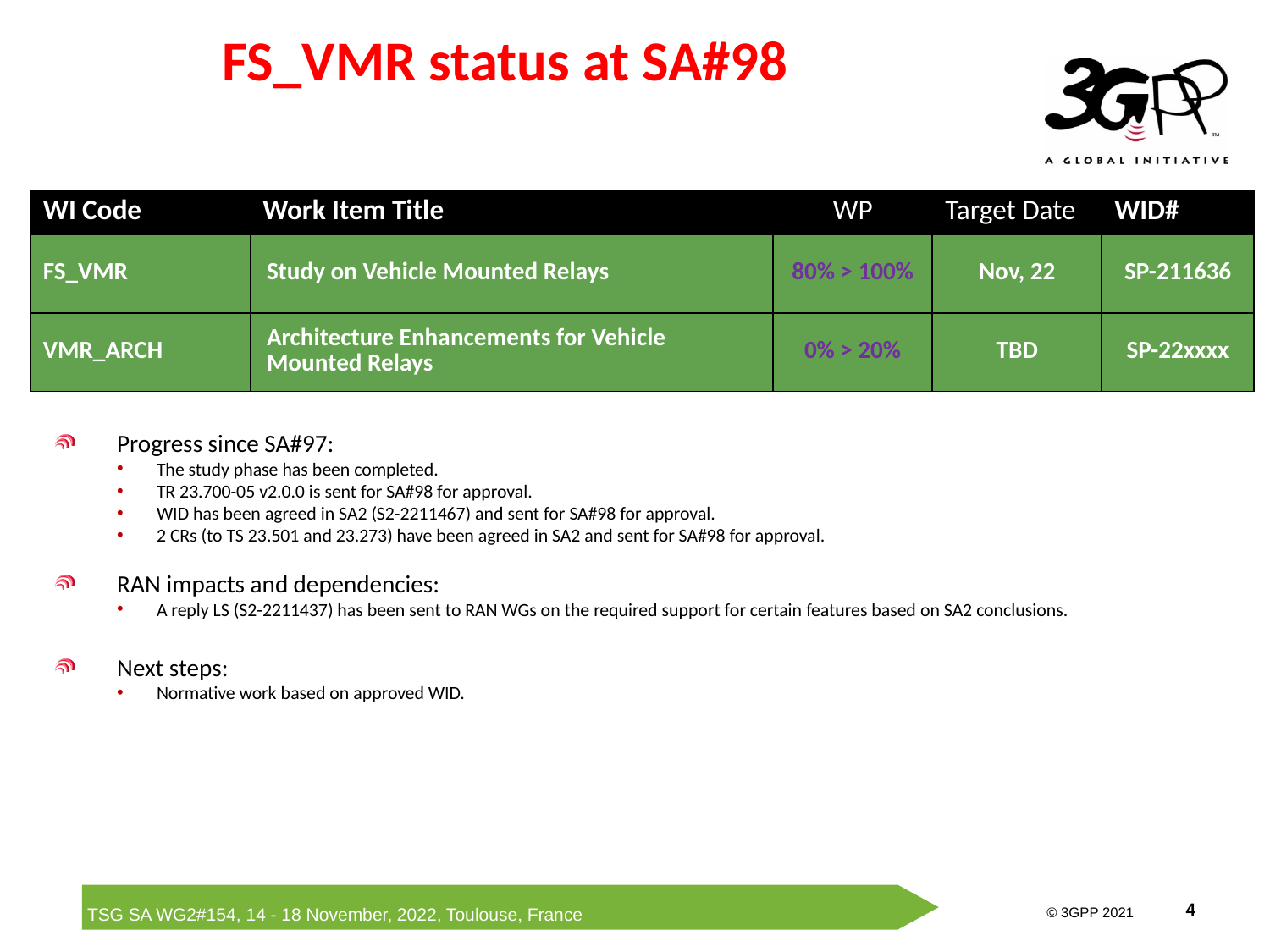

# FS_VMR status at SA#98
| WI Code | Work Item Title | WP | Target Date | WID# |
| --- | --- | --- | --- | --- |
| FS\_VMR | Study on Vehicle Mounted Relays | 80% > 100% | Nov, 22 | SP-211636 |
| VMR\_ARCH | Architecture Enhancements for Vehicle Mounted Relays | 0% > 20% | TBD | SP-22xxxx |
Progress since SA#97:
The study phase has been completed.
TR 23.700-05 v2.0.0 is sent for SA#98 for approval.
WID has been agreed in SA2 (S2-2211467) and sent for SA#98 for approval.
2 CRs (to TS 23.501 and 23.273) have been agreed in SA2 and sent for SA#98 for approval.

RAN impacts and dependencies:
A reply LS (S2-2211437) has been sent to RAN WGs on the required support for certain features based on SA2 conclusions.

Next steps:
Normative work based on approved WID.